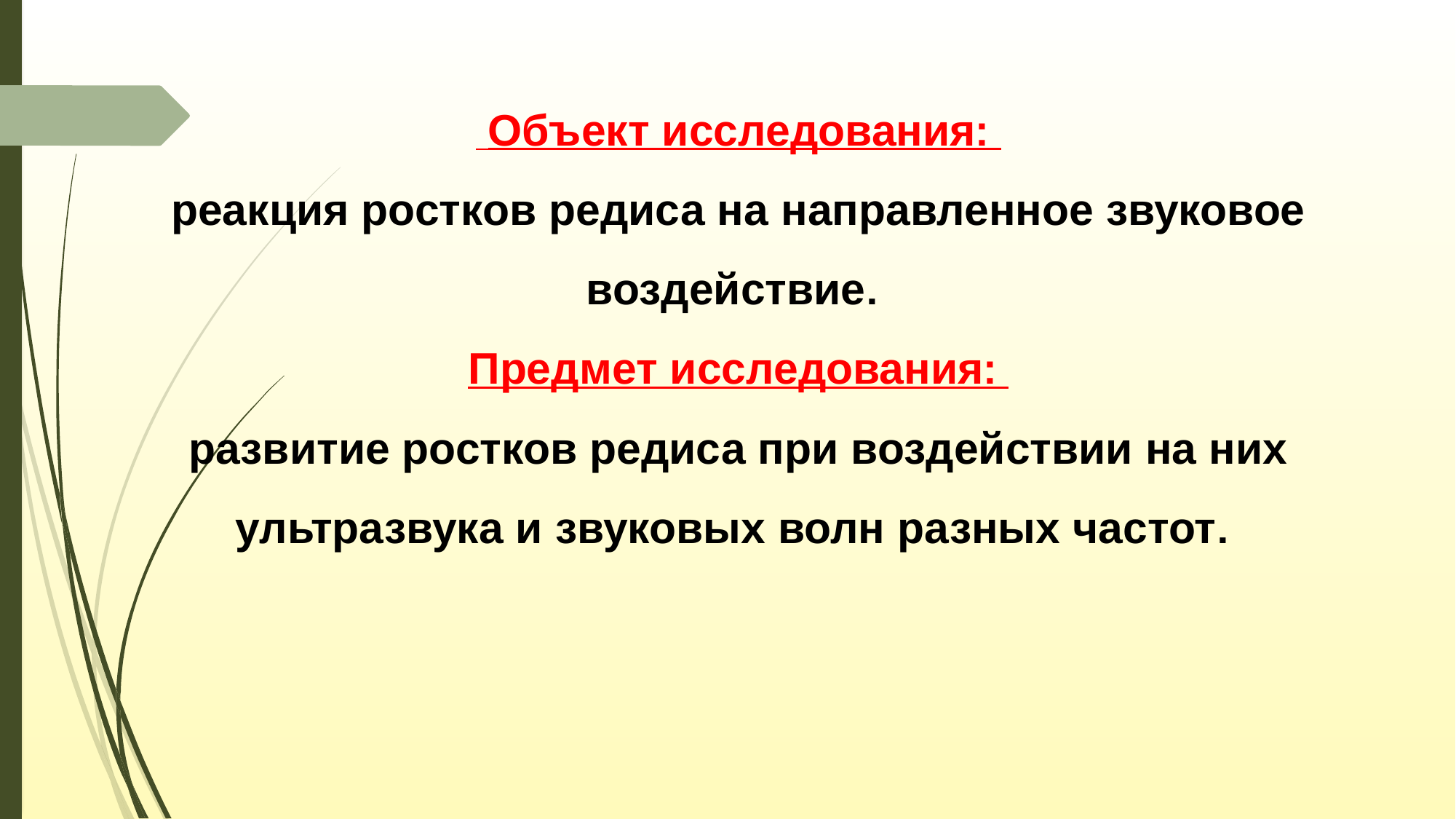

# Объект исследования: реакция ростков редиса на направленное звуковое воздействие. Предмет исследования: развитие ростков редиса при воздействии на них ультразвука и звуковых волн разных частот.